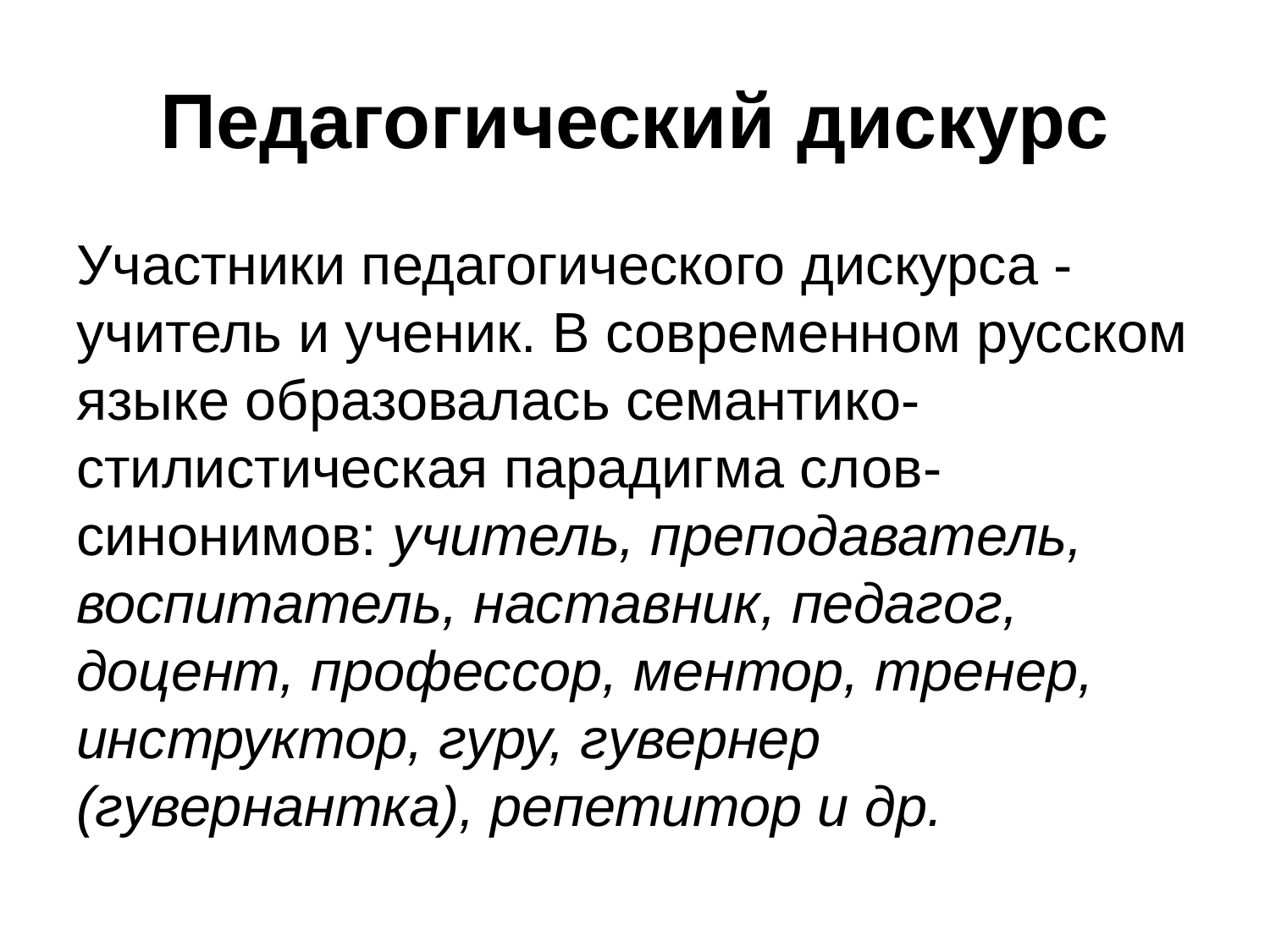

# Педагогический дискурс
Участники педагогического дискурса - учитель и ученик. В современном русском языке образовалась семантико-стилистическая парадигма слов-синонимов: учитель, преподаватель, воспитатель, наставник, педагог, доцент, профессор, ментор, тренер, инструктор, гуру, гувернер (гувернантка), репетитор и др.